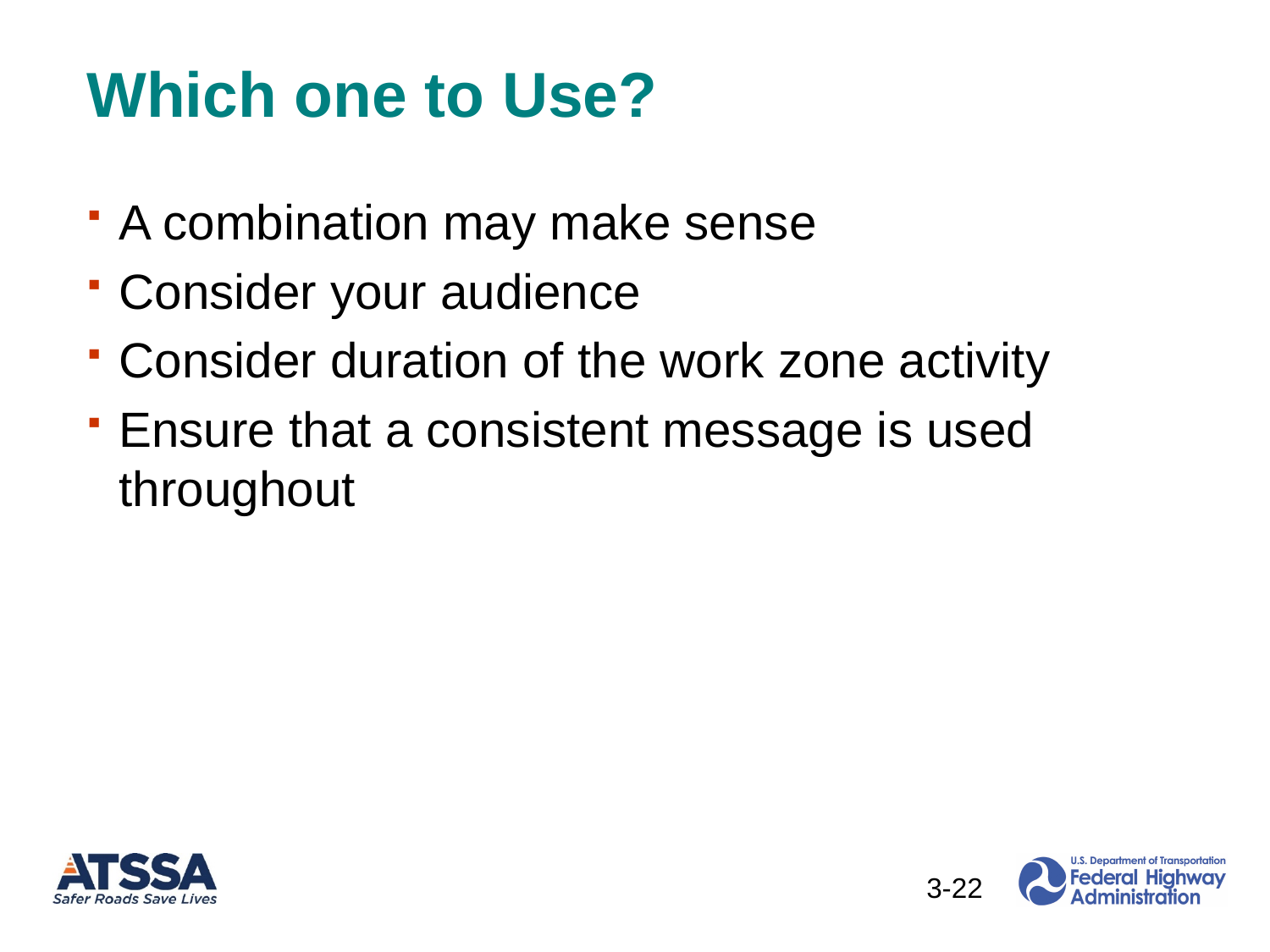

# Which one to Use?
A combination may make sense
Consider your audience
Consider duration of the work zone activity
Ensure that a consistent message is used throughout